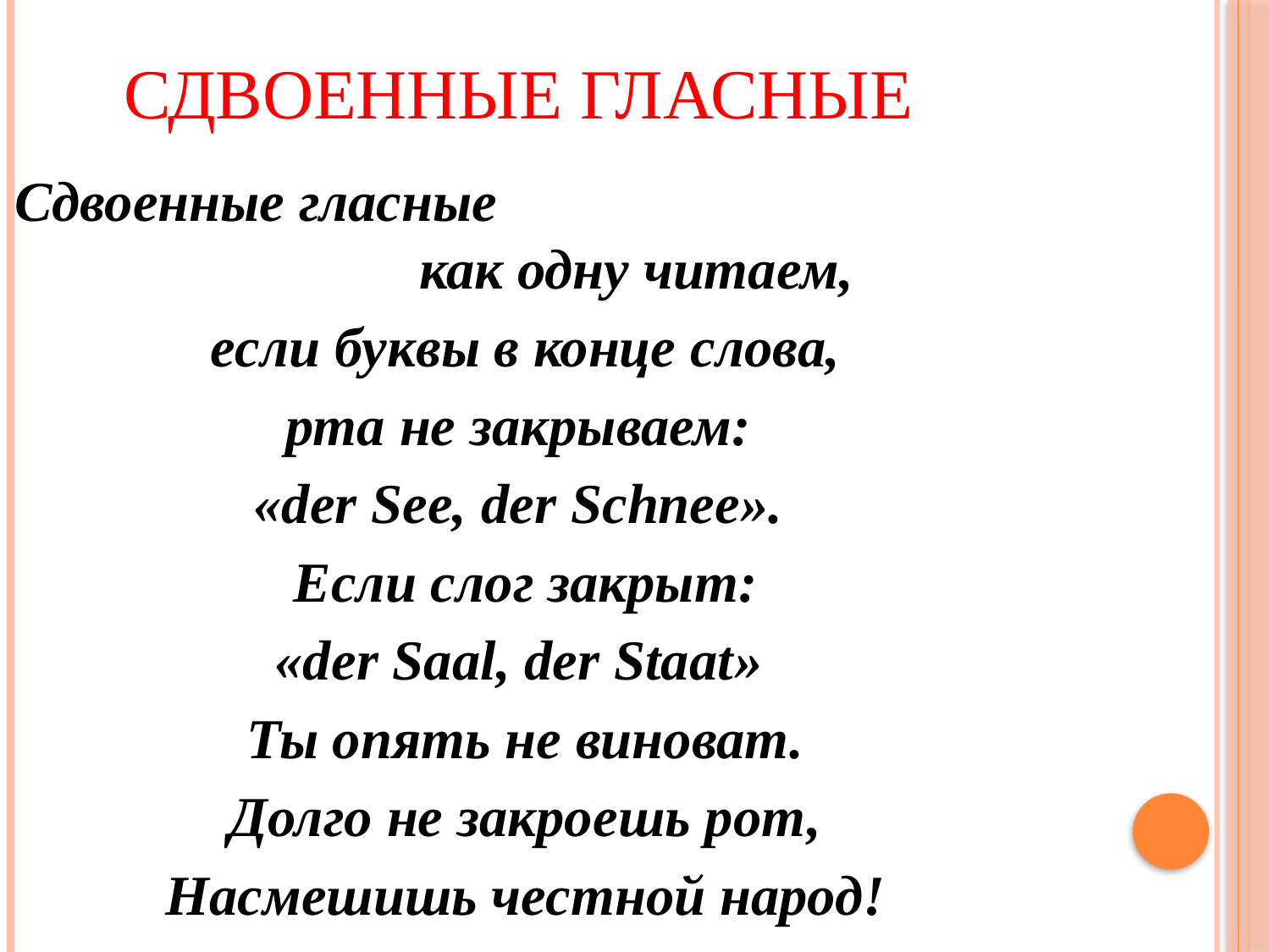

Сдвоенные гласные
Сдвоенные гласные                                                    как одну читаем,
 если буквы в конце слова,
рта не закрываем:
«der See, der Schnee».
 Если слог закрыт:
«der Saal, der Staat»
 Ты опять не виноват.
 Долго не закроешь рот,
 Насмешишь честной народ!